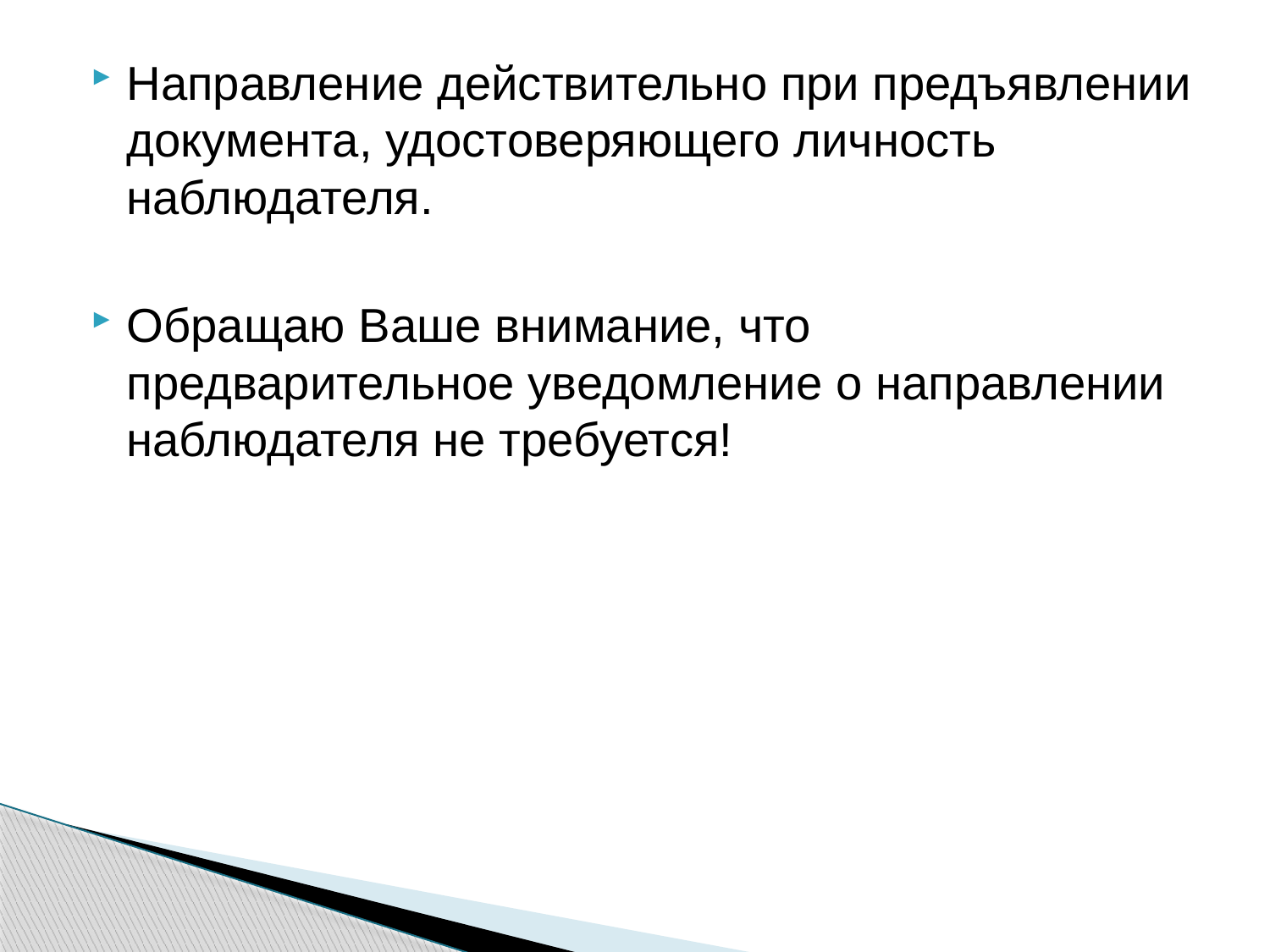

Направление действительно при предъявлении документа, удостоверяющего личность наблюдателя.

Обращаю Ваше внимание, что предварительное уведомление о направлении наблюдателя не требуется!